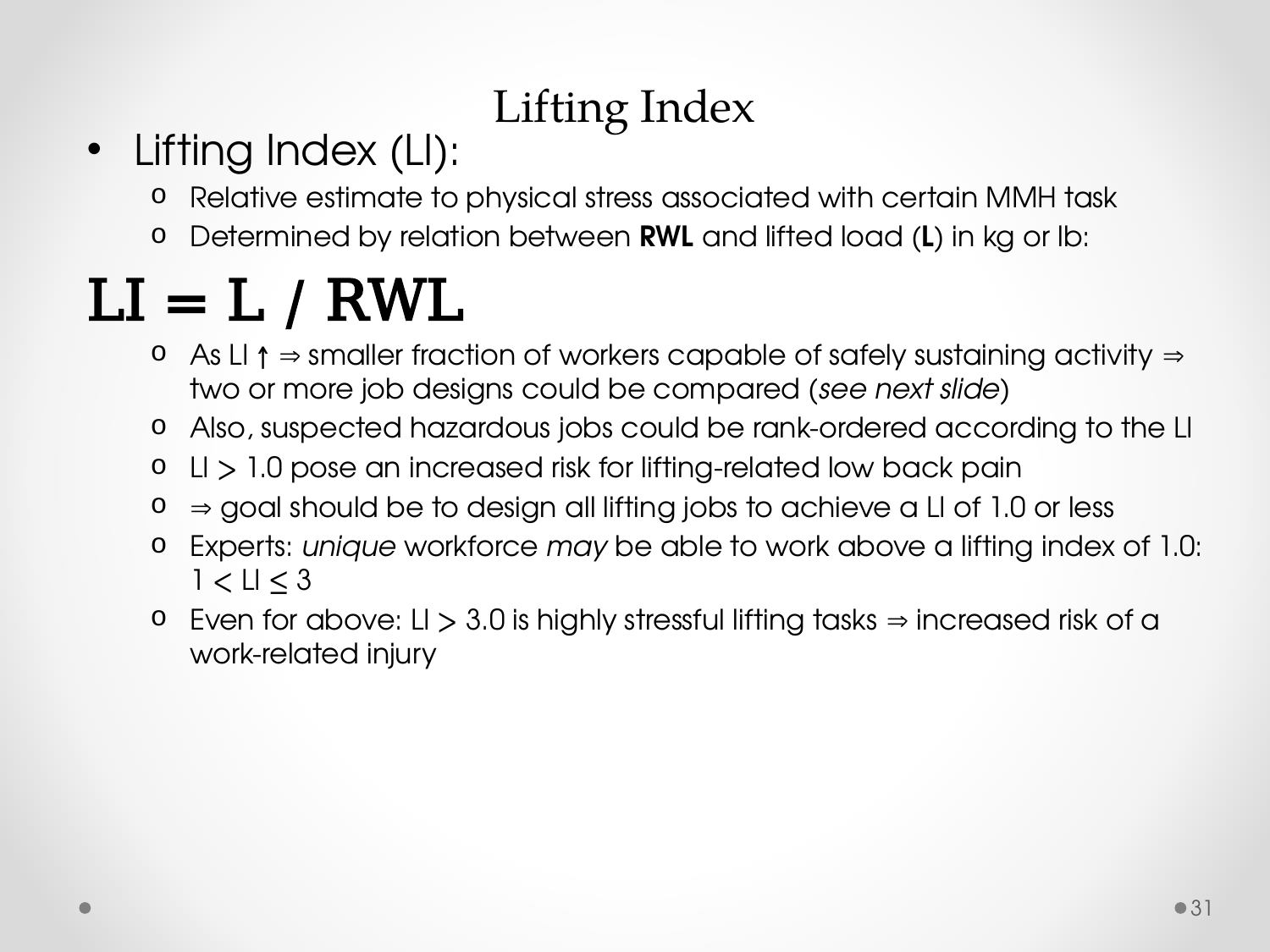

# Lifting Index

Lifting Index (LI):
Relative estimate to physical stress associated with certain MMH task
Determined by relation between RWL and lifted load (L) in kg or lb:
LI = L / RWL
As LI ↑ ⇒ smaller fraction of workers capable of safely sustaining activity ⇒ two or more job designs could be compared (see next slide)
Also, suspected hazardous jobs could be rank-ordered according to the LI
LI > 1.0 pose an increased risk for lifting-related low back pain
⇒ goal should be to design all lifting jobs to achieve a LI of 1.0 or less
Experts: unique workforce may be able to work above a lifting index of 1.0:
1 < LI ≤ 3
Even for above: LI > 3.0 is highly stressful lifting tasks ⇒ increased risk of a work-related injury

31